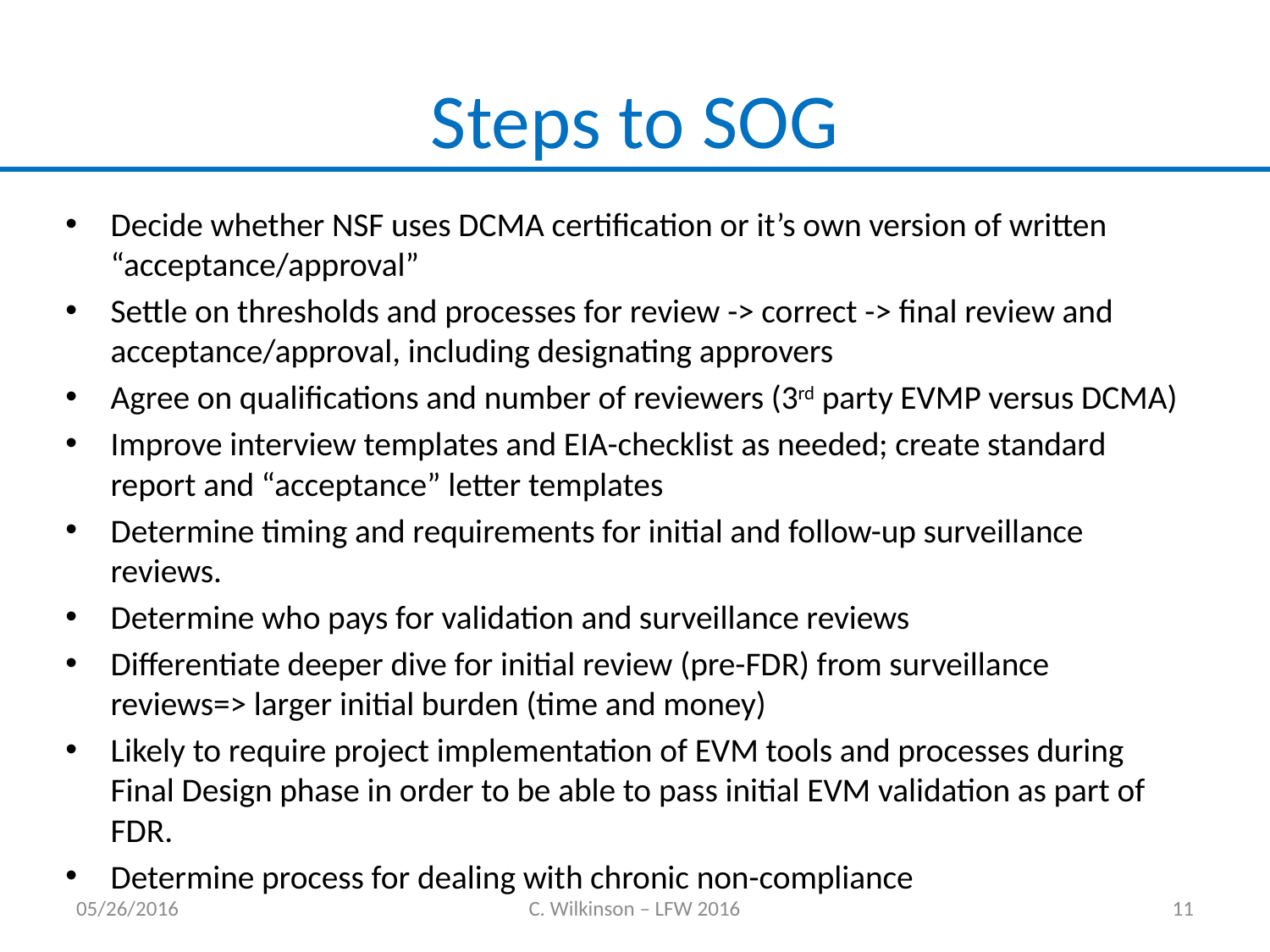

# Steps to SOG
Decide whether NSF uses DCMA certification or it’s own version of written “acceptance/approval”
Settle on thresholds and processes for review -> correct -> final review and acceptance/approval, including designating approvers
Agree on qualifications and number of reviewers (3rd party EVMP versus DCMA)
Improve interview templates and EIA-checklist as needed; create standard report and “acceptance” letter templates
Determine timing and requirements for initial and follow-up surveillance reviews.
Determine who pays for validation and surveillance reviews
Differentiate deeper dive for initial review (pre-FDR) from surveillance reviews=> larger initial burden (time and money)
Likely to require project implementation of EVM tools and processes during Final Design phase in order to be able to pass initial EVM validation as part of FDR.
Determine process for dealing with chronic non-compliance

05/26/2016
C. Wilkinson – LFW 2016
11